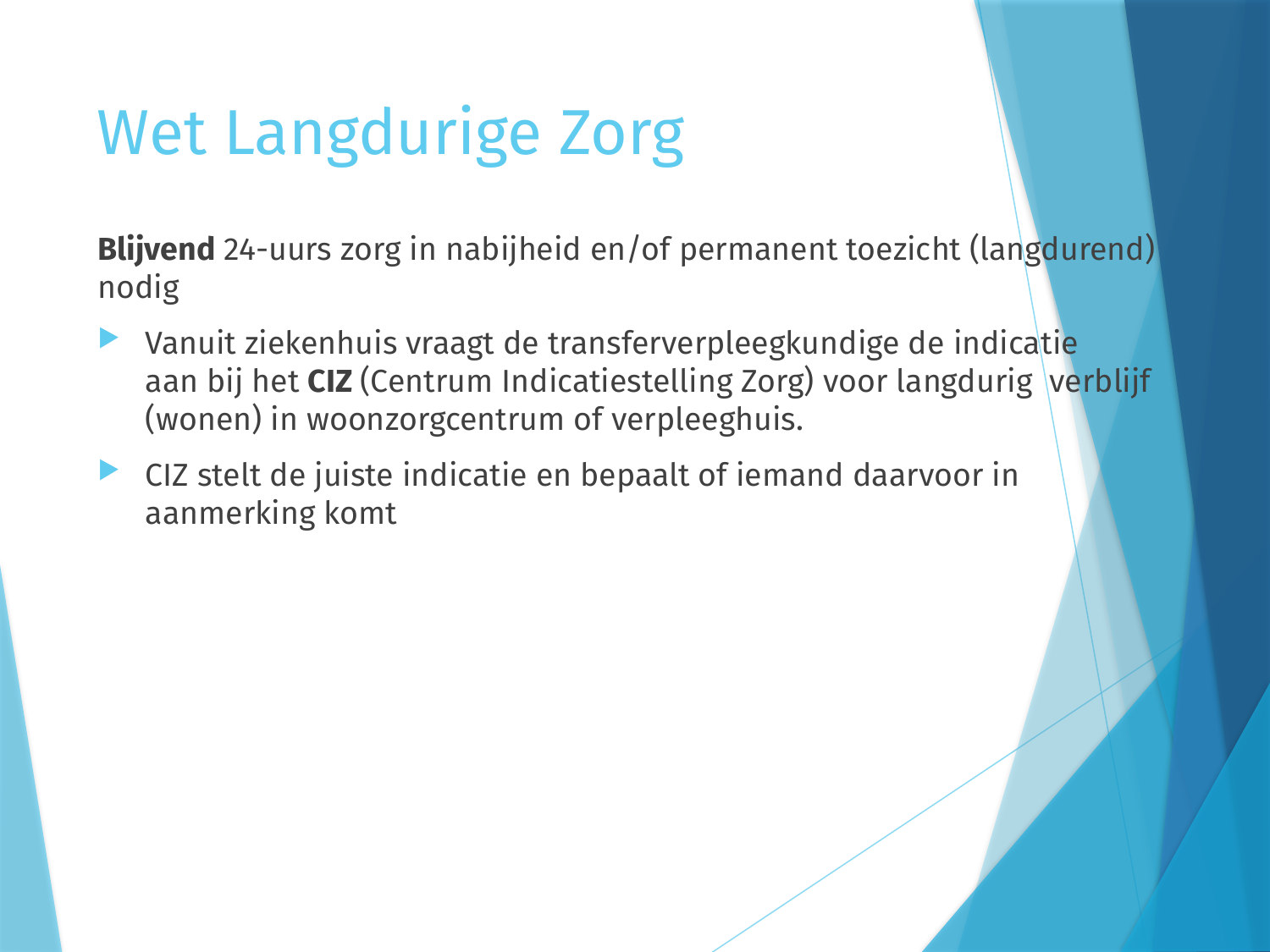

# Wet Langdurige Zorg
Blijvend 24-uurs zorg in nabijheid en/of permanent toezicht (langdurend) nodig
Vanuit ziekenhuis vraagt de transferverpleegkundige de indicatie            aan bij het CIZ (Centrum Indicatiestelling Zorg) voor langdurig  verblijf (wonen) in woonzorgcentrum of verpleeghuis.
CIZ stelt de juiste indicatie en bepaalt of iemand daarvoor in    aanmerking komt